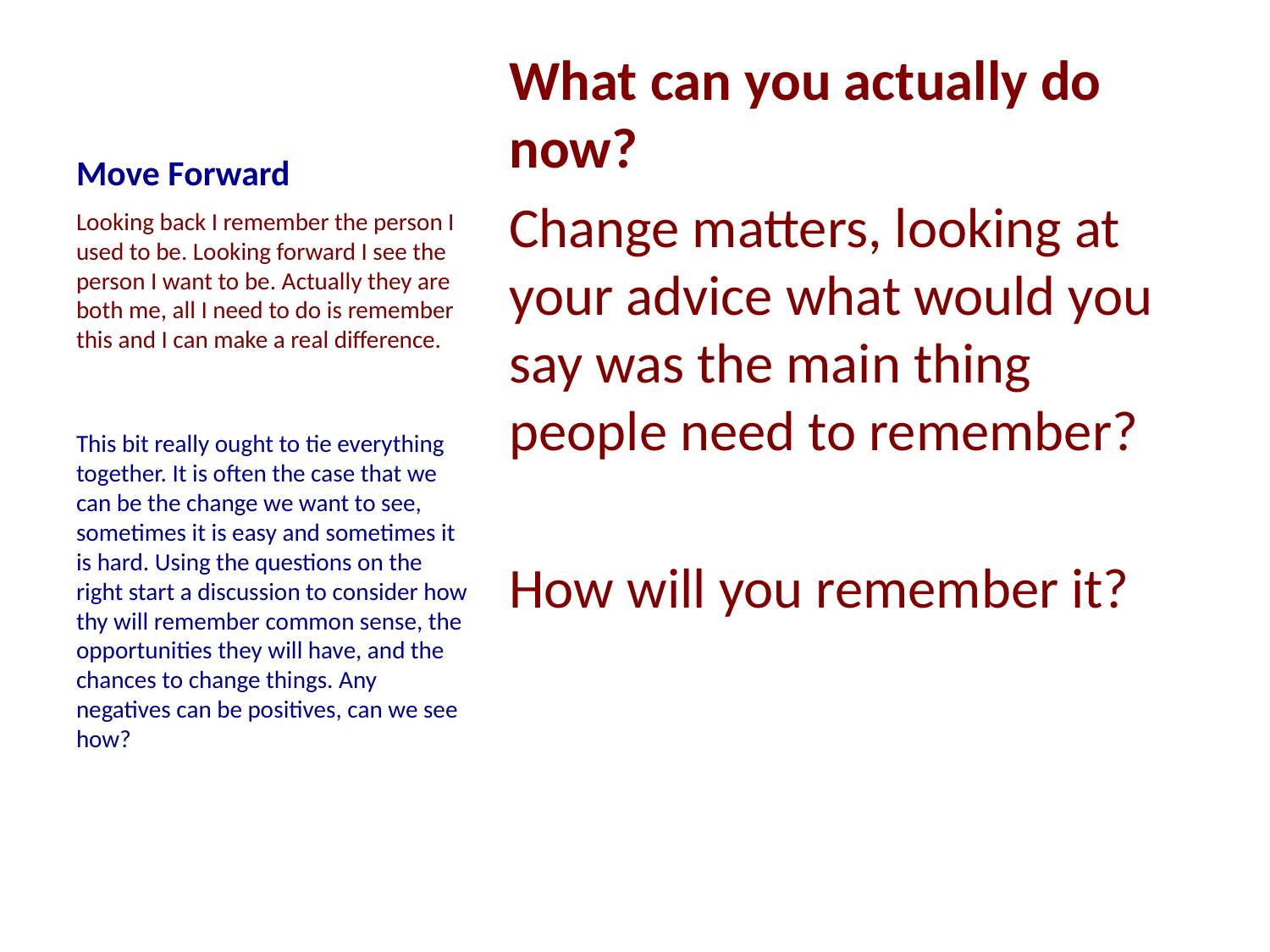

# Move Forward
What can you actually do now?
Change matters, looking at your advice what would you say was the main thing people need to remember?

How will you remember it?
Looking back I remember the person I used to be. Looking forward I see the person I want to be. Actually they are both me, all I need to do is remember this and I can make a real difference.

This bit really ought to tie everything together. It is often the case that we can be the change we want to see, sometimes it is easy and sometimes it is hard. Using the questions on the right start a discussion to consider how thy will remember common sense, the opportunities they will have, and the chances to change things. Any negatives can be positives, can we see how?